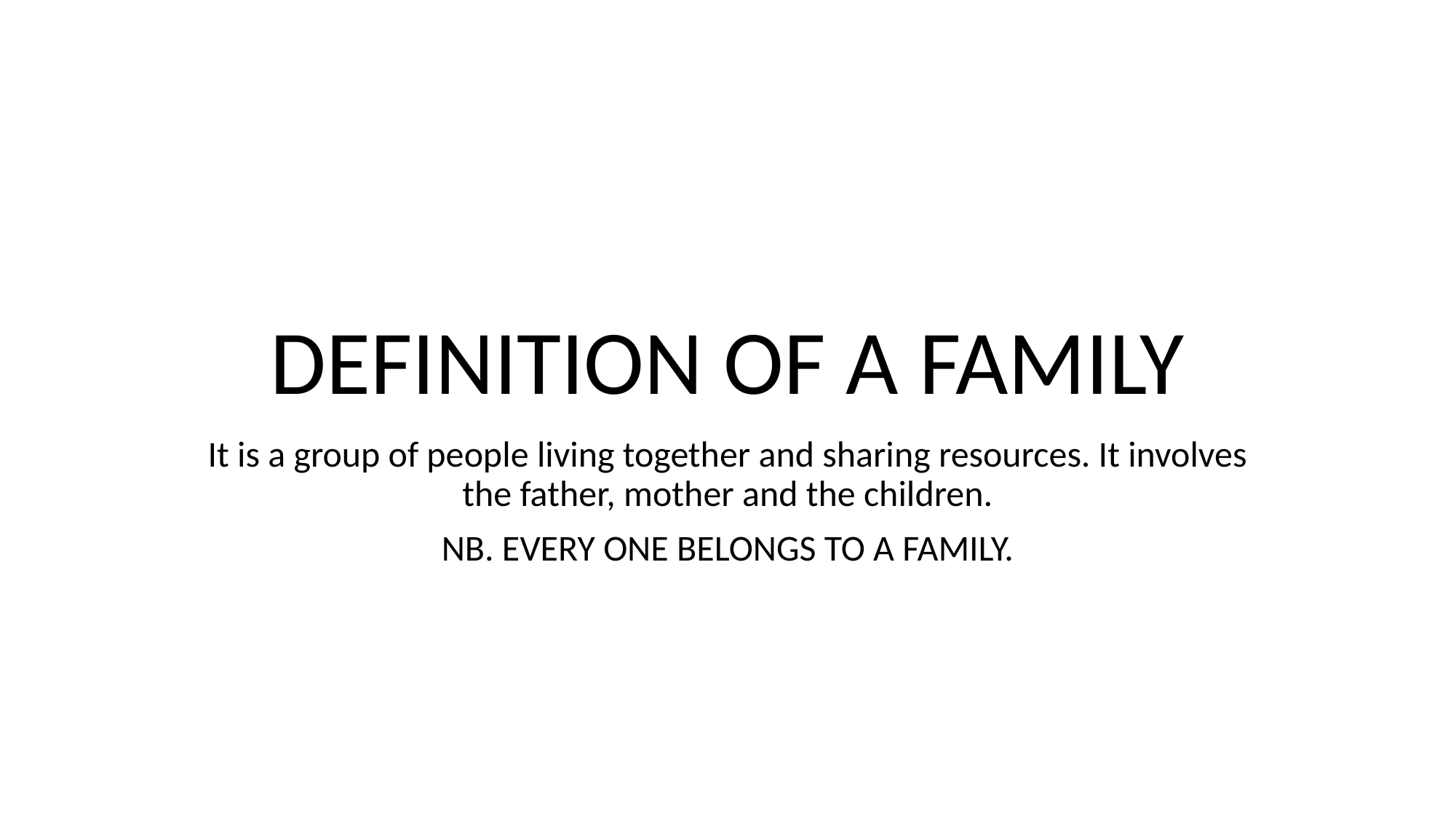

# DEFINITION OF A FAMILY
It is a group of people living together and sharing resources. It involves the father, mother and the children.
NB. EVERY ONE BELONGS TO A FAMILY.